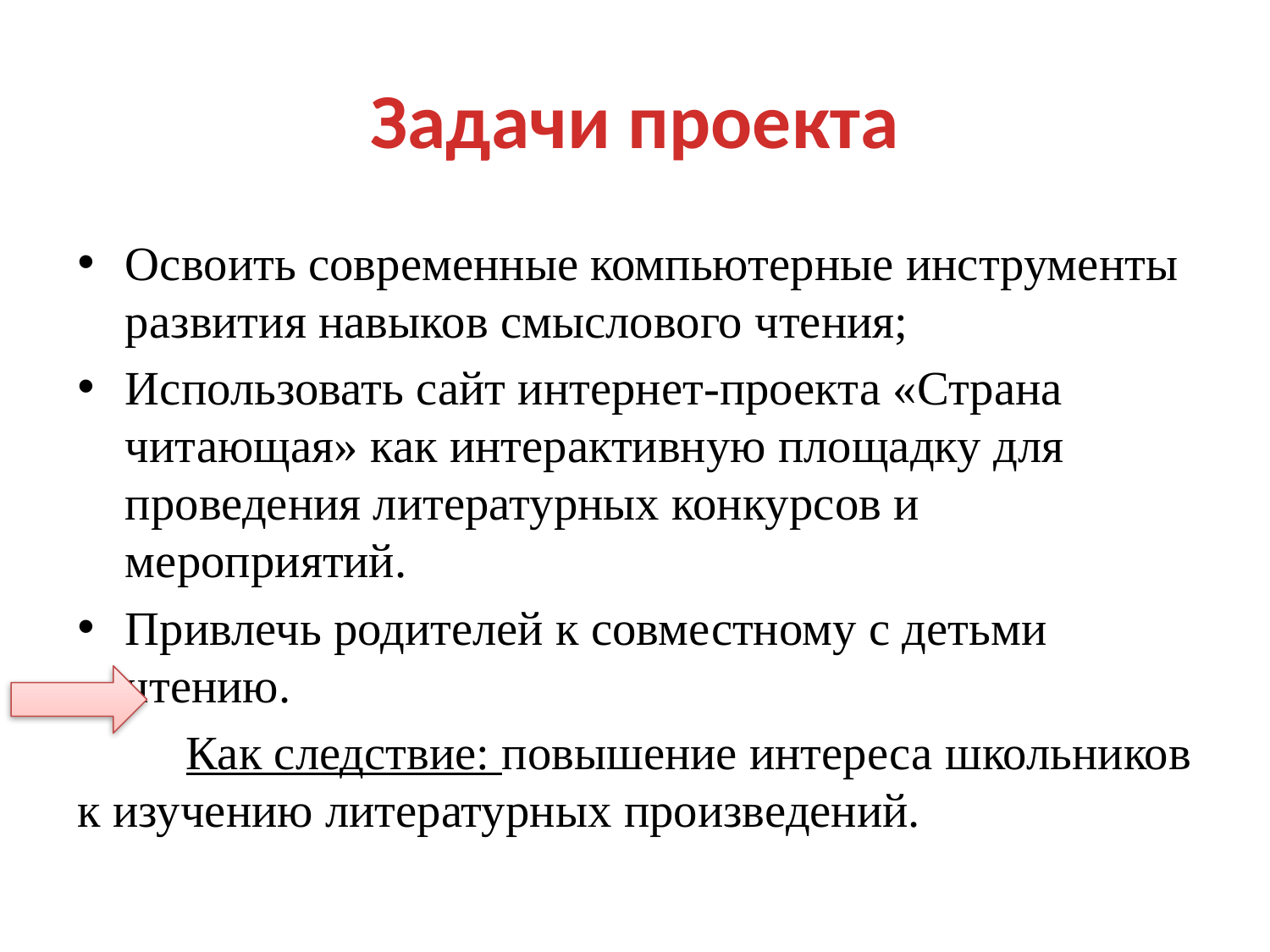

# Задачи проекта
Освоить современные компьютерные инструменты развития навыков смыслового чтения;
Использовать сайт интернет-проекта «Страна читающая» как интерактивную площадку для проведения литературных конкурсов и мероприятий.
Привлечь родителей к совместному с детьми чтению.
         Как следствие: повышение интереса школьников к изучению литературных произведений.